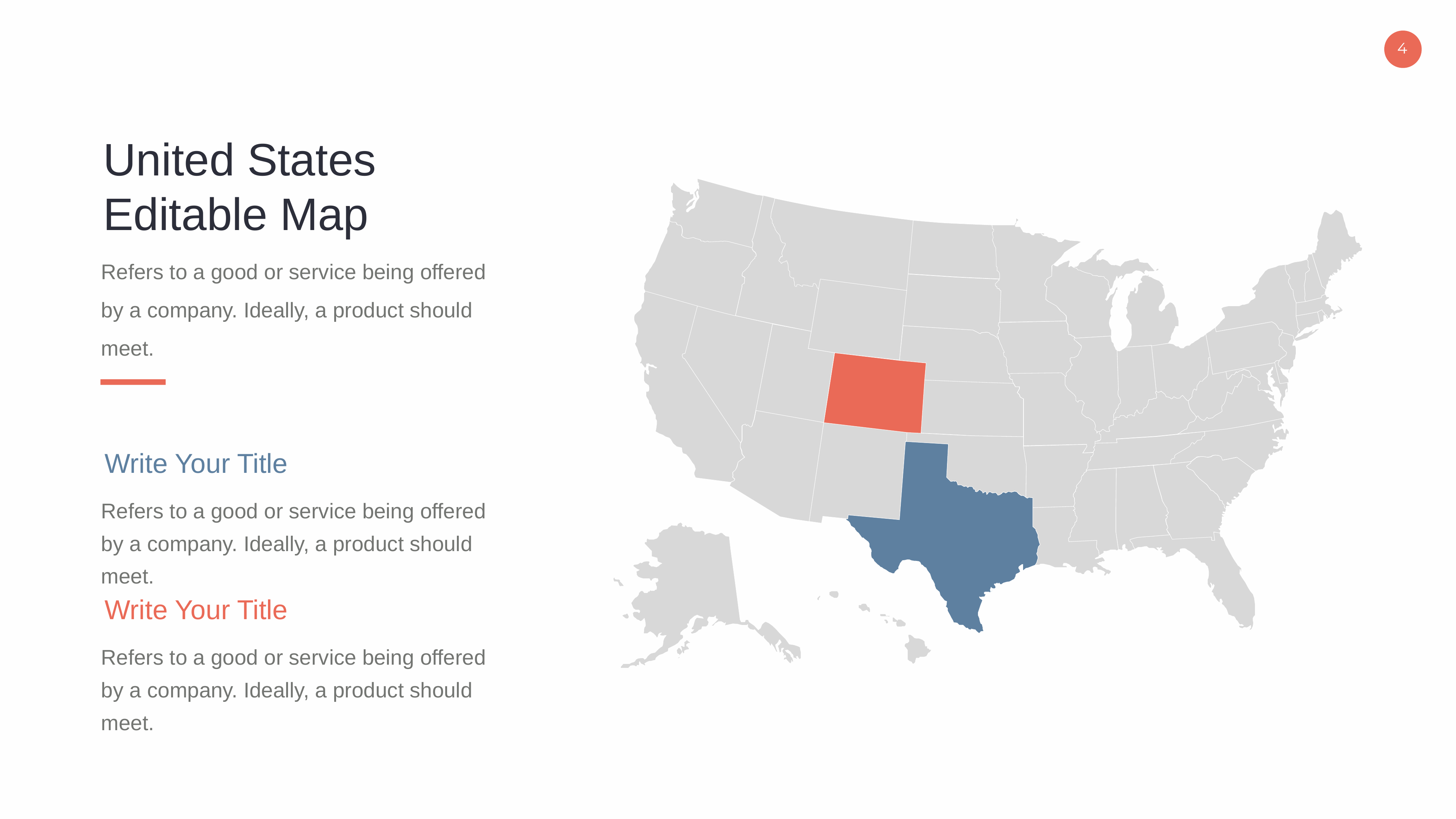

United States
Editable Map
Refers to a good or service being offered by a company. Ideally, a product should meet.

Write Your Title
Refers to a good or service being offered by a company. Ideally, a product should meet.
Write Your Title
Refers to a good or service being offered by a company. Ideally, a product should meet.